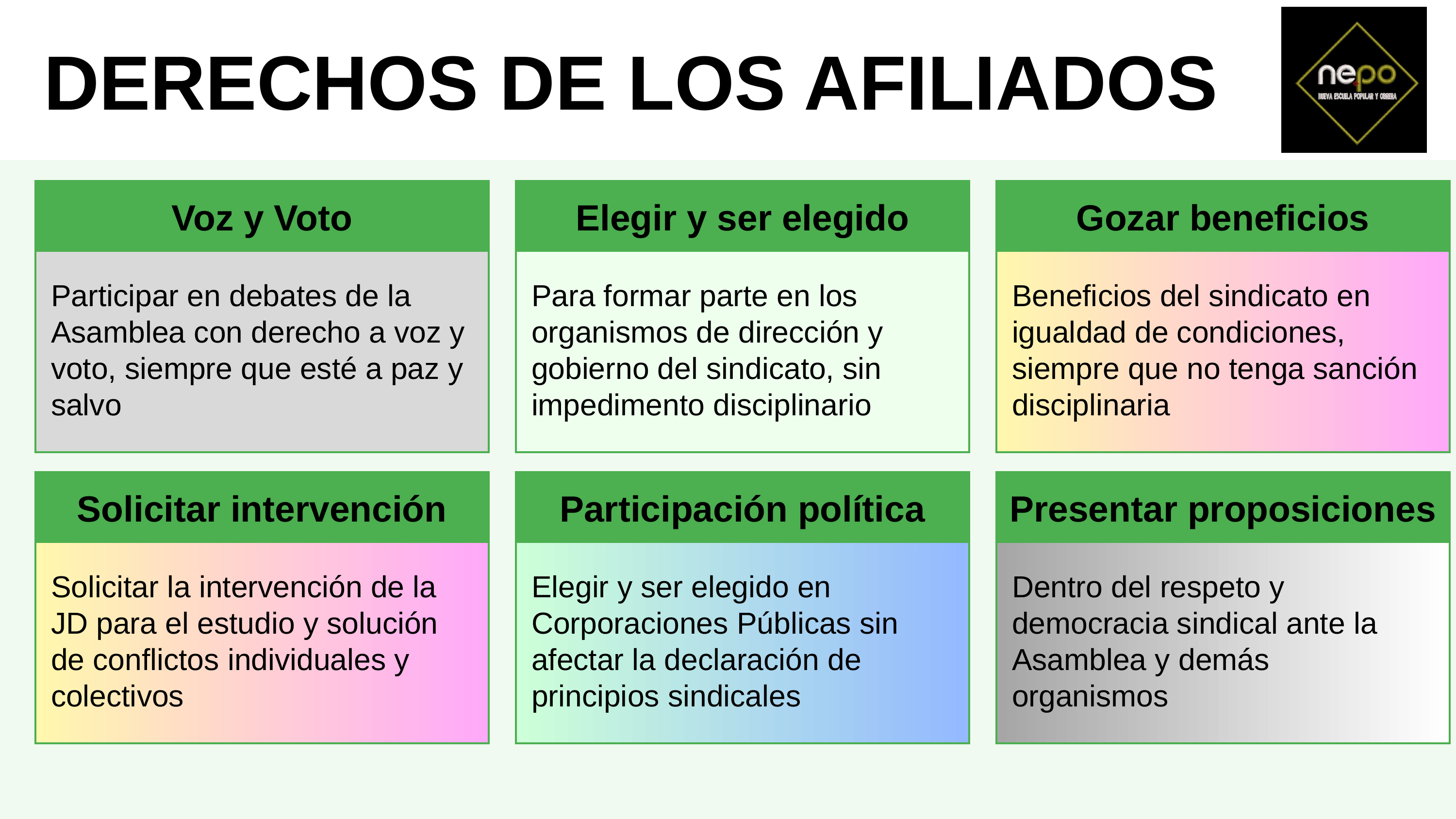

DERECHOS DE LOS AFILIADOS

Voz y Voto

Elegir y ser elegido

Gozar beneficios

Participar en debates de la Asamblea con derecho a voz y voto, siempre que esté a paz y salvo

Para formar parte en los organismos de dirección y gobierno del sindicato, sin impedimento disciplinario

Beneficios del sindicato en igualdad de condiciones, siempre que no tenga sanción disciplinaria

Solicitar intervención

Participación política

Presentar proposiciones

Solicitar la intervención de la JD para el estudio y solución de conflictos individuales y colectivos

Elegir y ser elegido en Corporaciones Públicas sin afectar la declaración de principios sindicales

Dentro del respeto y democracia sindical ante la Asamblea y demás organismos